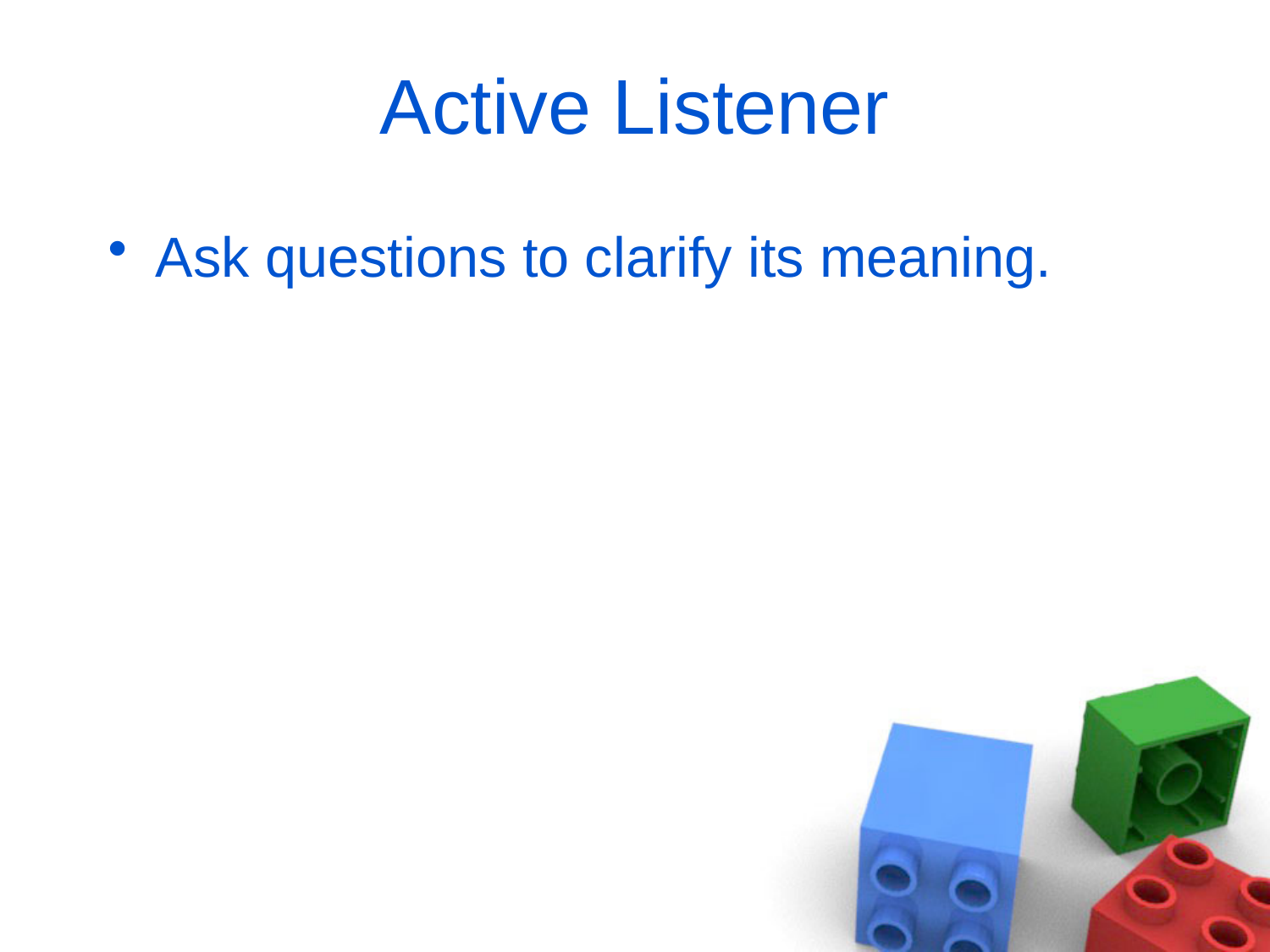

# Active Listener
Ask questions to clarify its meaning.